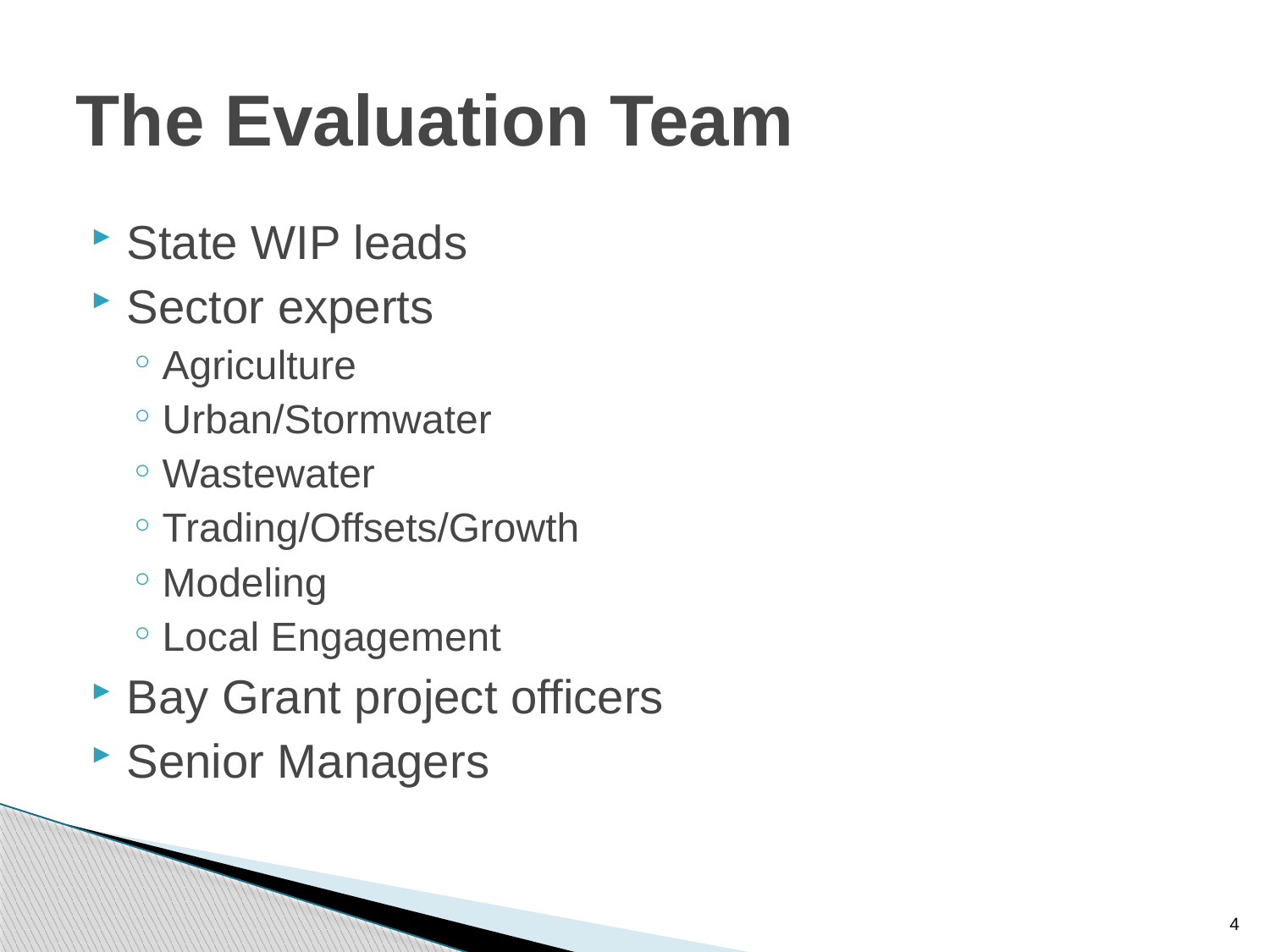

# The Evaluation Team
State WIP leads
Sector experts
Agriculture
Urban/Stormwater
Wastewater
Trading/Offsets/Growth
Modeling
Local Engagement
Bay Grant project officers
Senior Managers
4